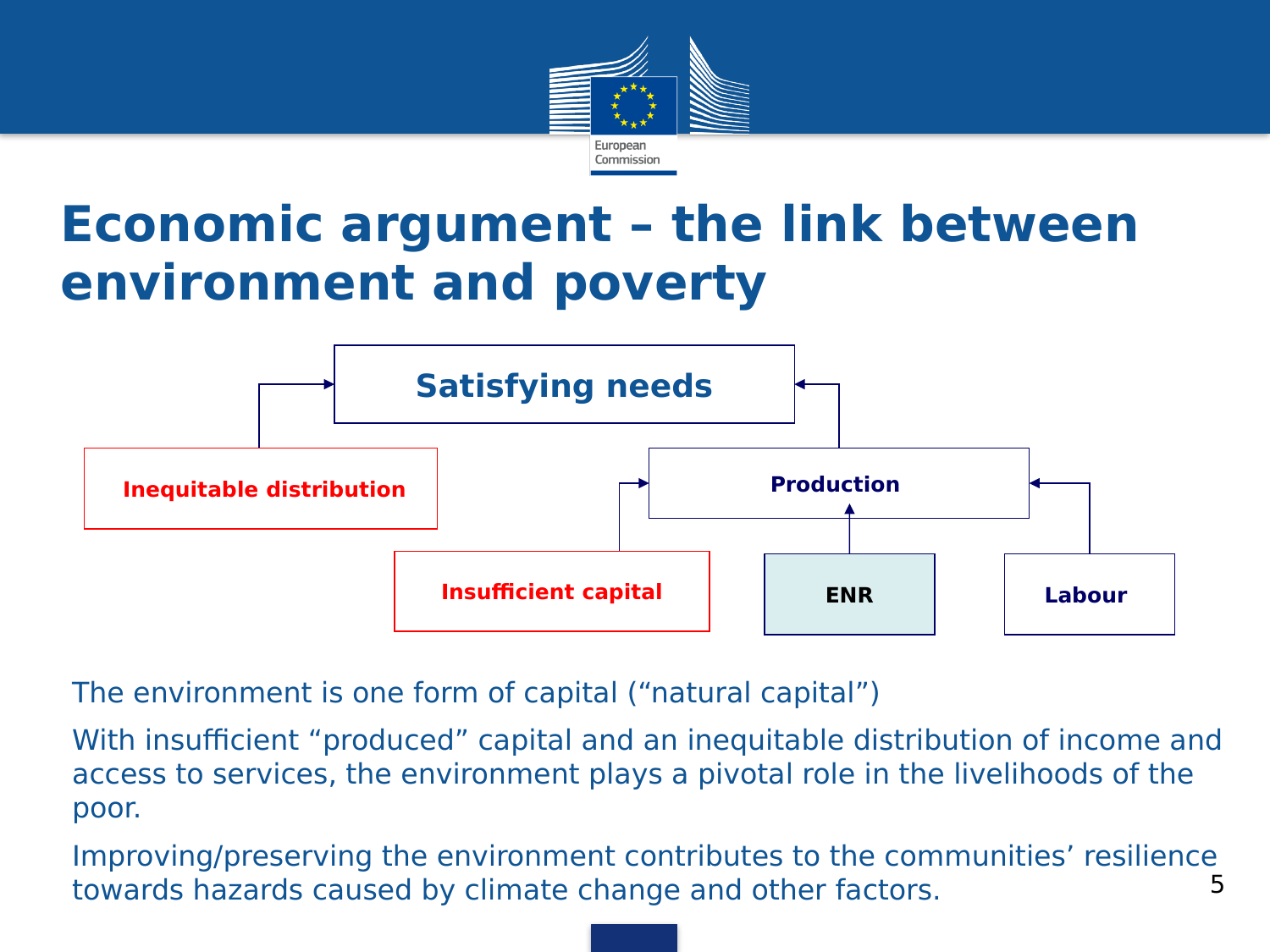

# Economic argument – the link between environment and poverty
Satisfying needs
Production
Distribution
 Inequitable distribution
Labour
Capital
ENR
Insufficient capital
The environment is one form of capital (“natural capital”)
With insufficient “produced” capital and an inequitable distribution of income and access to services, the environment plays a pivotal role in the livelihoods of the poor.
Improving/preserving the environment contributes to the communities’ resilience towards hazards caused by climate change and other factors.
5